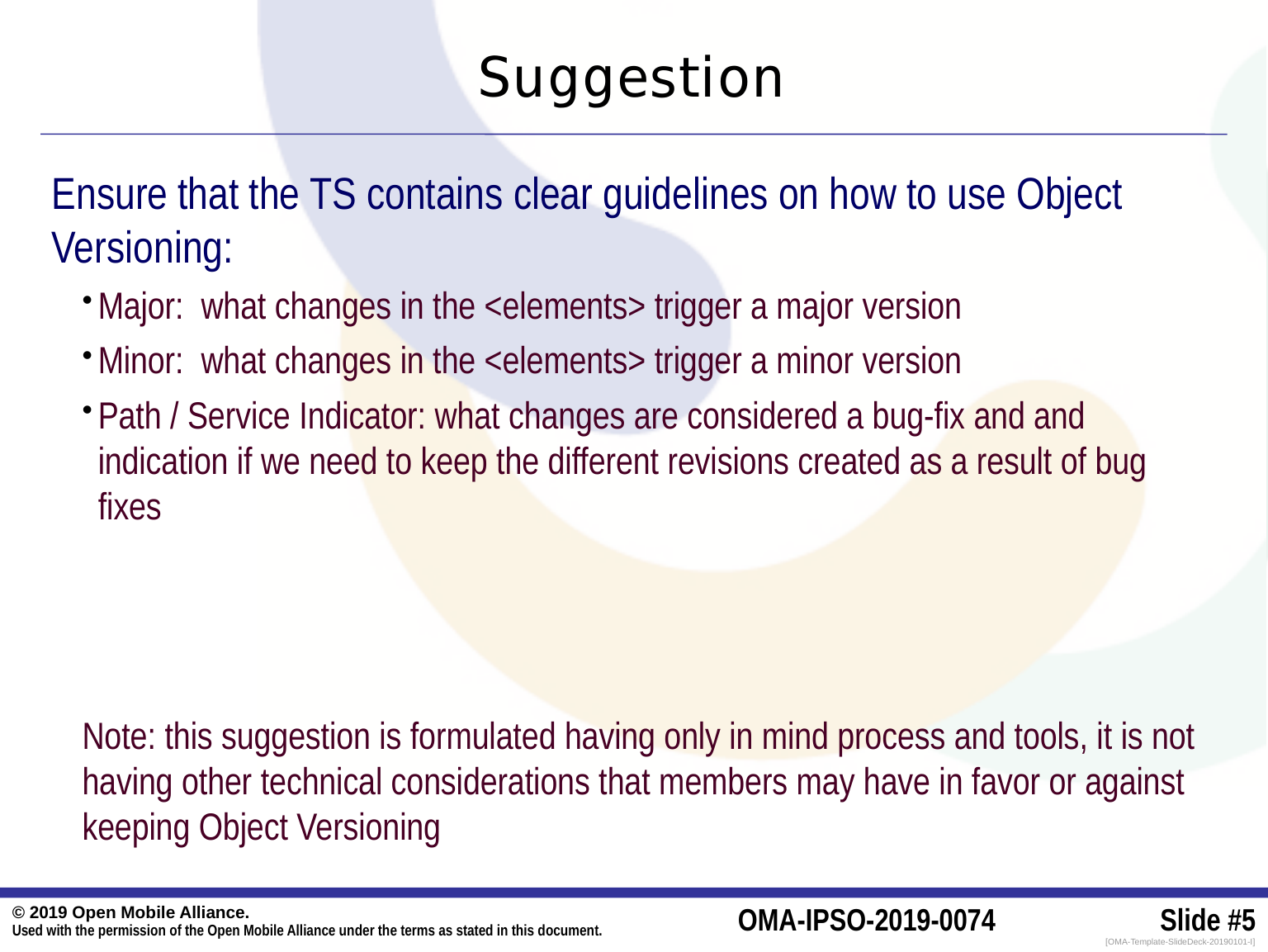

# Suggestion
Ensure that the TS contains clear guidelines on how to use Object Versioning:
Major:  what changes in the <elements> trigger a major version
Minor:  what changes in the <elements> trigger a minor version
Path / Service Indicator: what changes are considered a bug-fix and and indication if we need to keep the different revisions created as a result of bug fixes

Note: this suggestion is formulated having only in mind process and tools, it is not having other technical considerations that members may have in favor or against keeping Object Versioning